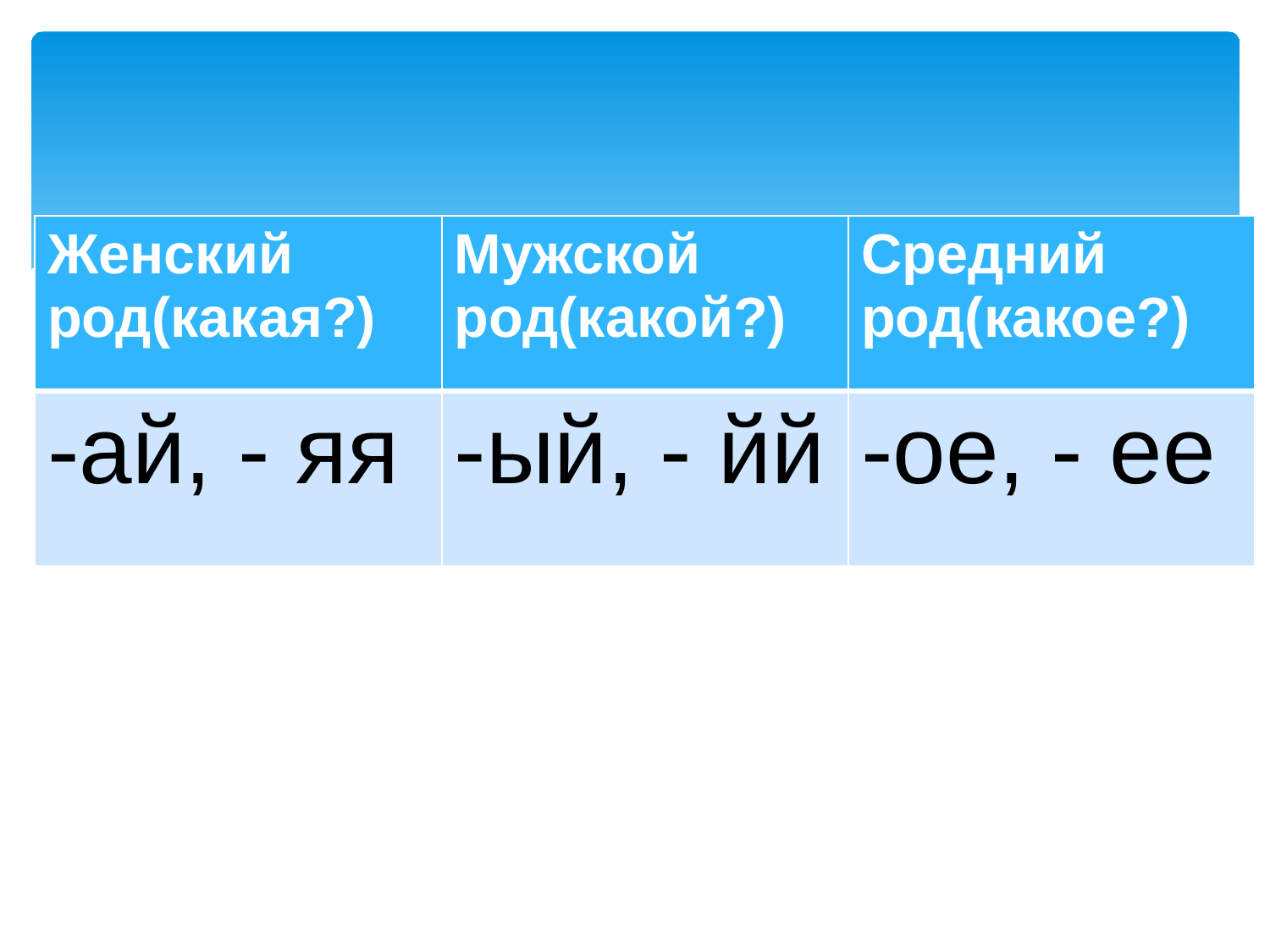

#
| Женский род(какая?) | Мужской род(какой?) | Средний род(какое?) |
| --- | --- | --- |
| -ай, - яя | -ый, - йй | -ое, - ее |